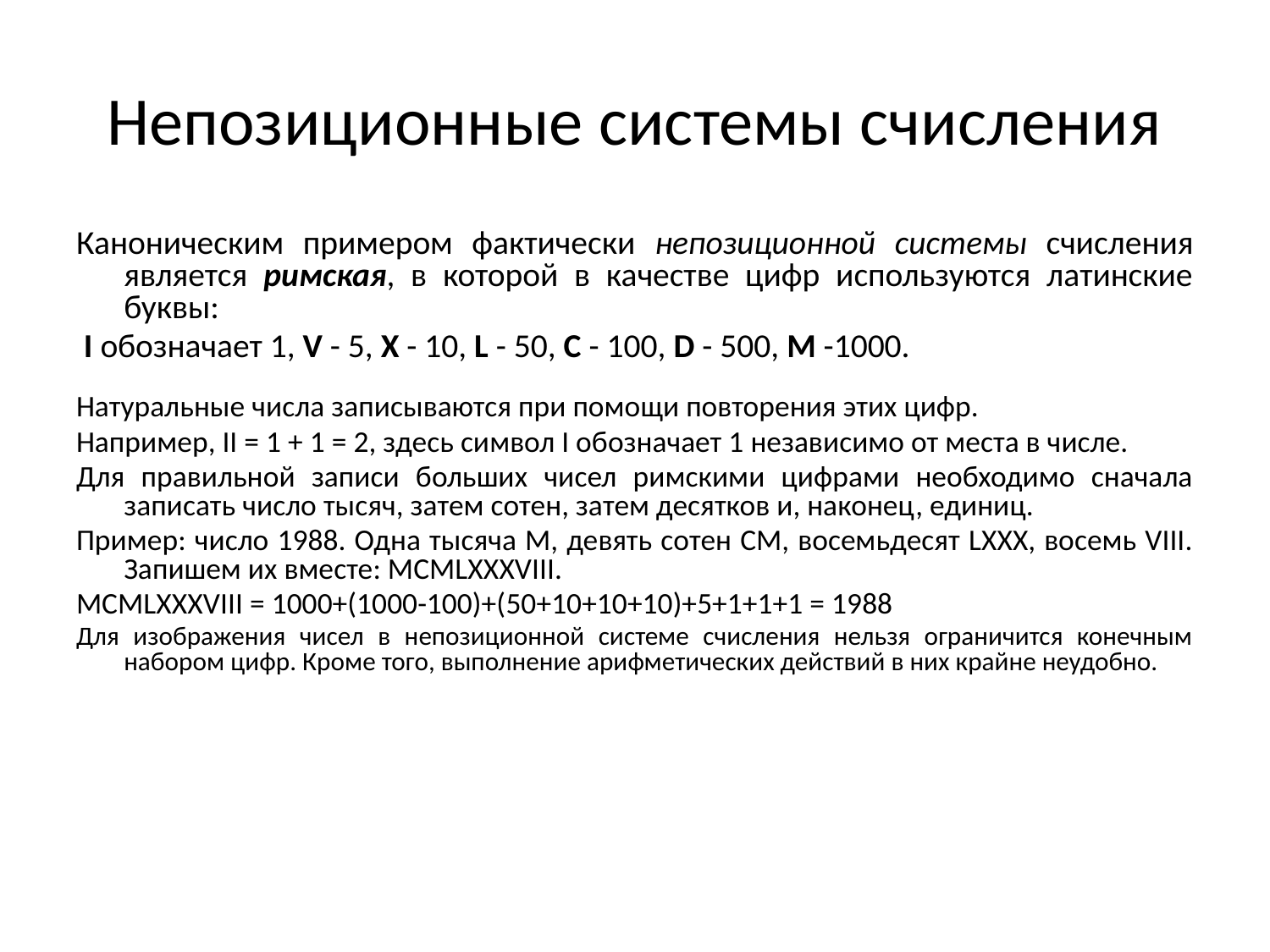

#
Непозиционные системы счисления
Каноническим примером фактически непозиционной системы счисления является римская, в которой в качестве цифр используются латинские буквы:
 I обозначает 1, V - 5, X - 10, L - 50, C - 100, D - 500, M -1000.

Натуральные числа записываются при помощи повторения этих цифр.
Например, II = 1 + 1 = 2, здесь символ I обозначает 1 независимо от места в числе.
Для правильной записи больших чисел римскими цифрами необходимо сначала записать число тысяч, затем сотен, затем десятков и, наконец, единиц.
Пример: число 1988. Одна тысяча M, девять сотен CM, восемьдесят LXXX, восемь VIII. Запишем их вместе: MCMLXXXVIII.
MCMLXXXVIII = 1000+(1000-100)+(50+10+10+10)+5+1+1+1 = 1988
Для изображения чисел в непозиционной системе счисления нельзя ограничится конечным набором цифр. Кроме того, выполнение арифметических действий в них крайне неудобно.